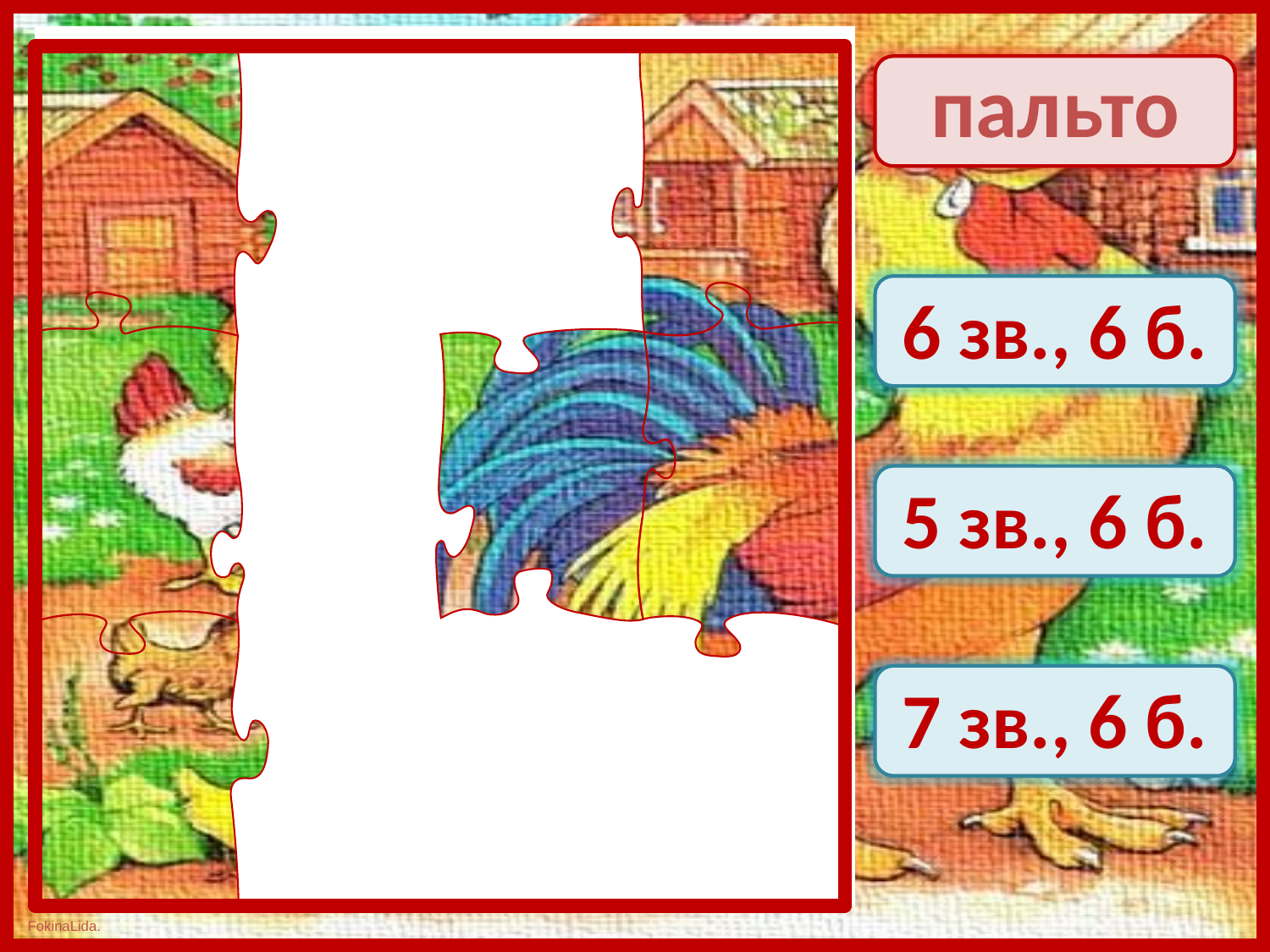

пальто
6 зв., 6 б.

5 зв., 6 б.

7 зв., 6 б.